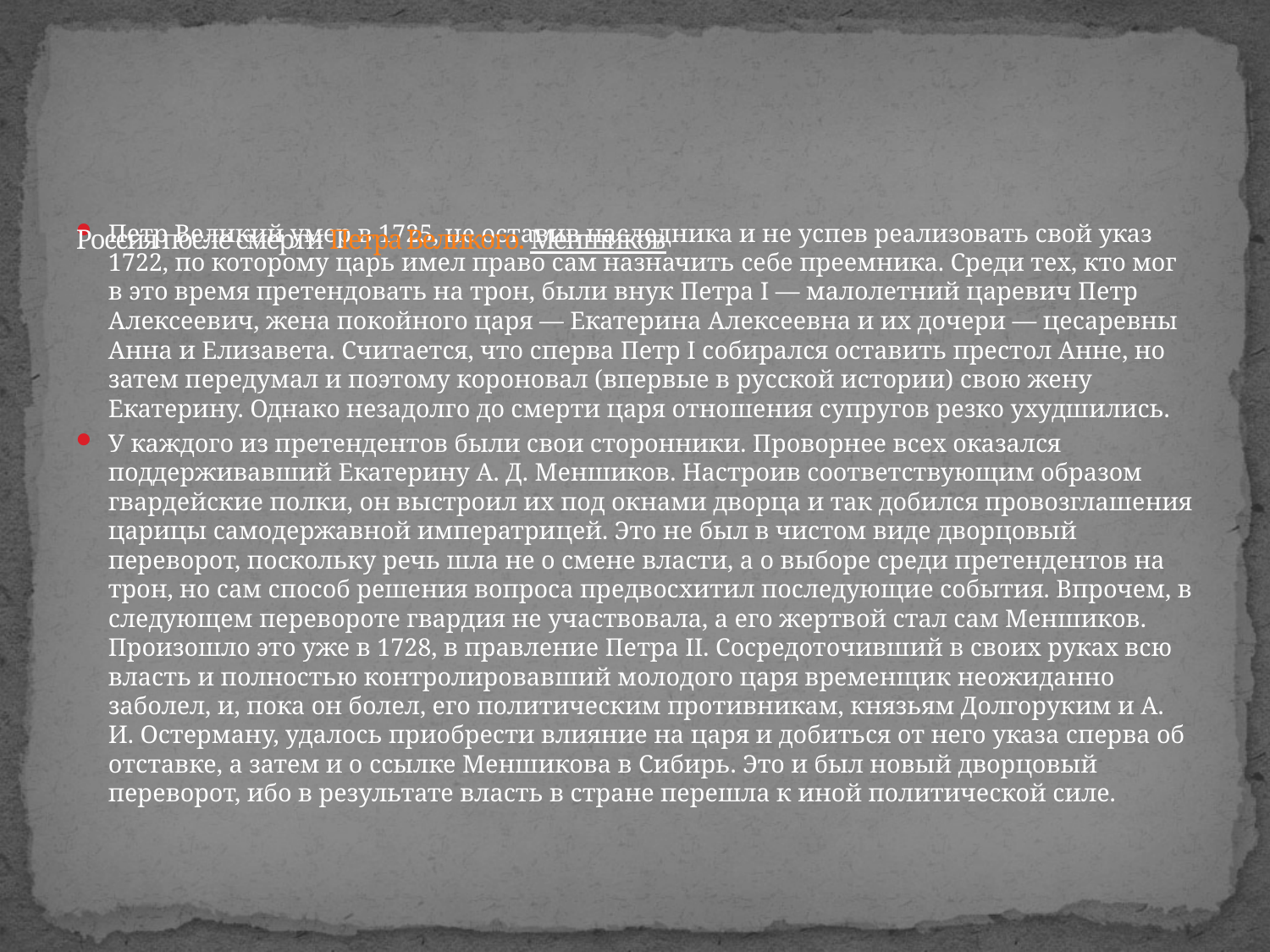

# Россия после смерти Петра Великого. Меншиков
Петр Великий умер в 1725, не оставив наследника и не успев реализовать свой указ 1722, по которому царь имел право сам назначить себе преемника. Среди тех, кто мог в это время претендовать на трон, были внук Петра I — малолетний царевич Петр Алексеевич, жена покойного царя — Екатерина Алексеевна и их дочери — цесаревны Анна и Елизавета. Считается, что сперва Петр I собирался оставить престол Анне, но затем передумал и поэтому короновал (впервые в русской истории) свою жену Екатерину. Однако незадолго до смерти царя отношения супругов резко ухудшились.
У каждого из претендентов были свои сторонники. Проворнее всех оказался поддерживавший Екатерину А. Д. Меншиков. Настроив соответствующим образом гвардейские полки, он выстроил их под окнами дворца и так добился провозглашения царицы самодержавной императрицей. Это не был в чистом виде дворцовый переворот, поскольку речь шла не о смене власти, а о выборе среди претендентов на трон, но сам способ решения вопроса предвосхитил последующие события. Впрочем, в следующем перевороте гвардия не участвовала, а его жертвой стал сам Меншиков. Произошло это уже в 1728, в правление Петра II. Сосредоточивший в своих руках всю власть и полностью контролировавший молодого царя временщик неожиданно заболел, и, пока он болел, его политическим противникам, князьям Долгоруким и А. И. Остерману, удалось приобрести влияние на царя и добиться от него указа сперва об отставке, а затем и о ссылке Меншикова в Сибирь. Это и был новый дворцовый переворот, ибо в результате власть в стране перешла к иной политической силе.